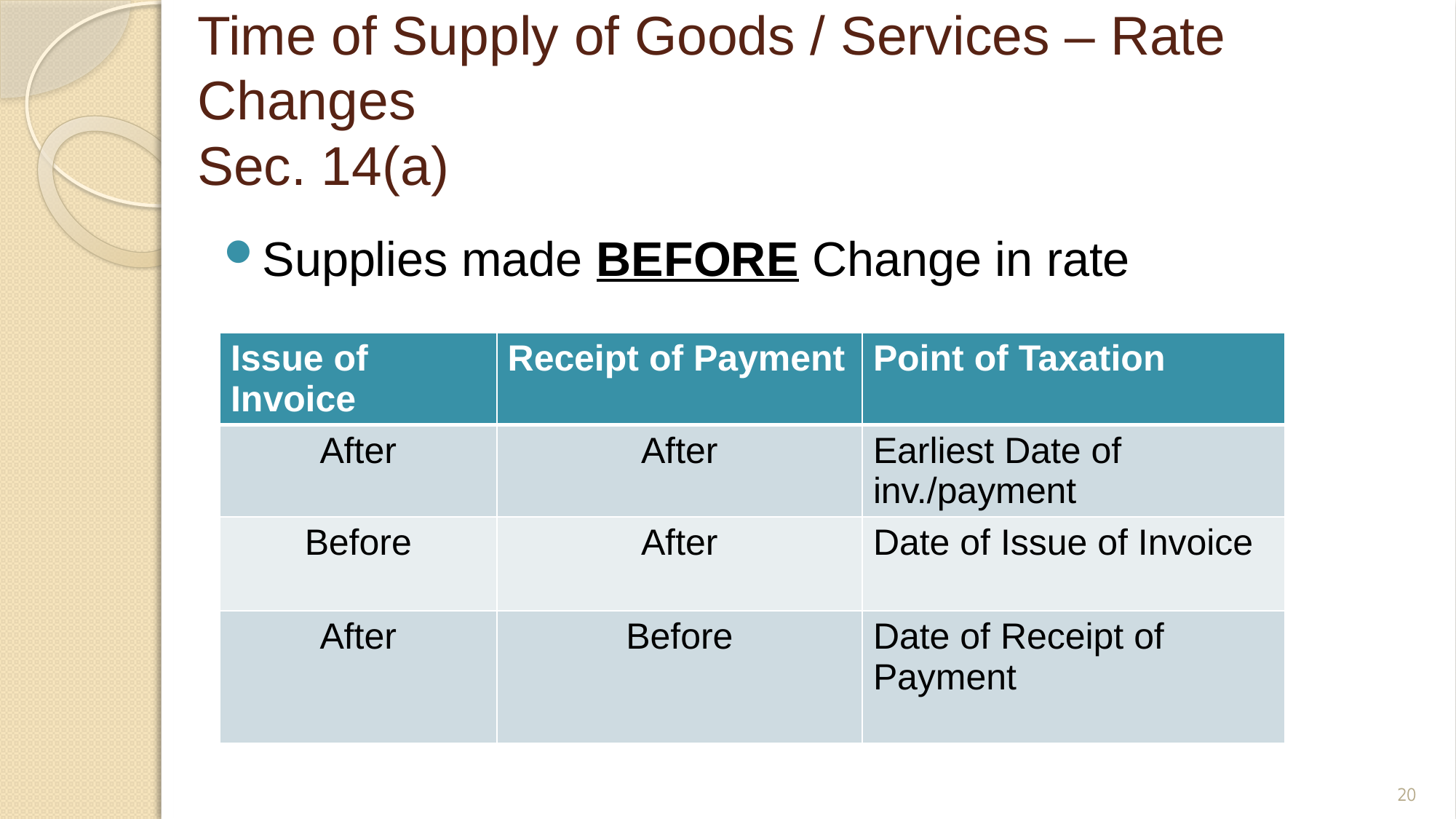

# Time of Supply of Goods / Services – Rate Changes Sec. 14(a)
Supplies made BEFORE Change in rate
| Issue of Invoice | Receipt of Payment | Point of Taxation |
| --- | --- | --- |
| After | After | Earliest Date of inv./payment |
| Before | After | Date of Issue of Invoice |
| After | Before | Date of Receipt of Payment |
20